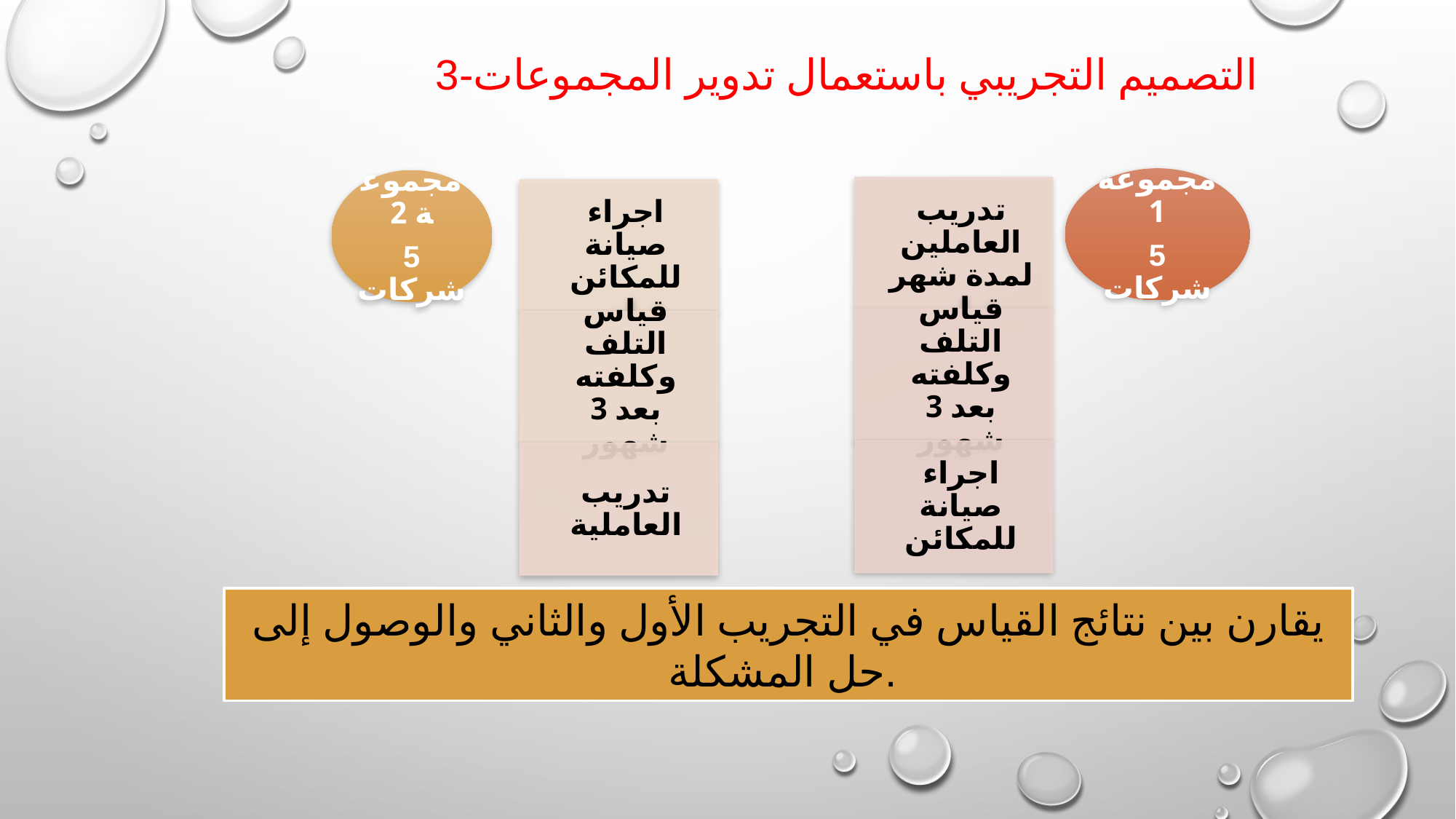

3-التصميم التجريبي باستعمال تدوير المجموعات
اجراء صيانة للمكائن
قياس التلف وكلفته بعد 3 شهور
تدريب العاملية
مجموعة 2
5 شركات
تدريب العاملين لمدة شهر
قياس التلف وكلفته بعد 3 شهور
اجراء صيانة للمكائن
مجموعة 1
5 شركات
يقارن بين نتائج القياس في التجريب الأول والثاني والوصول إلى حل المشكلة.